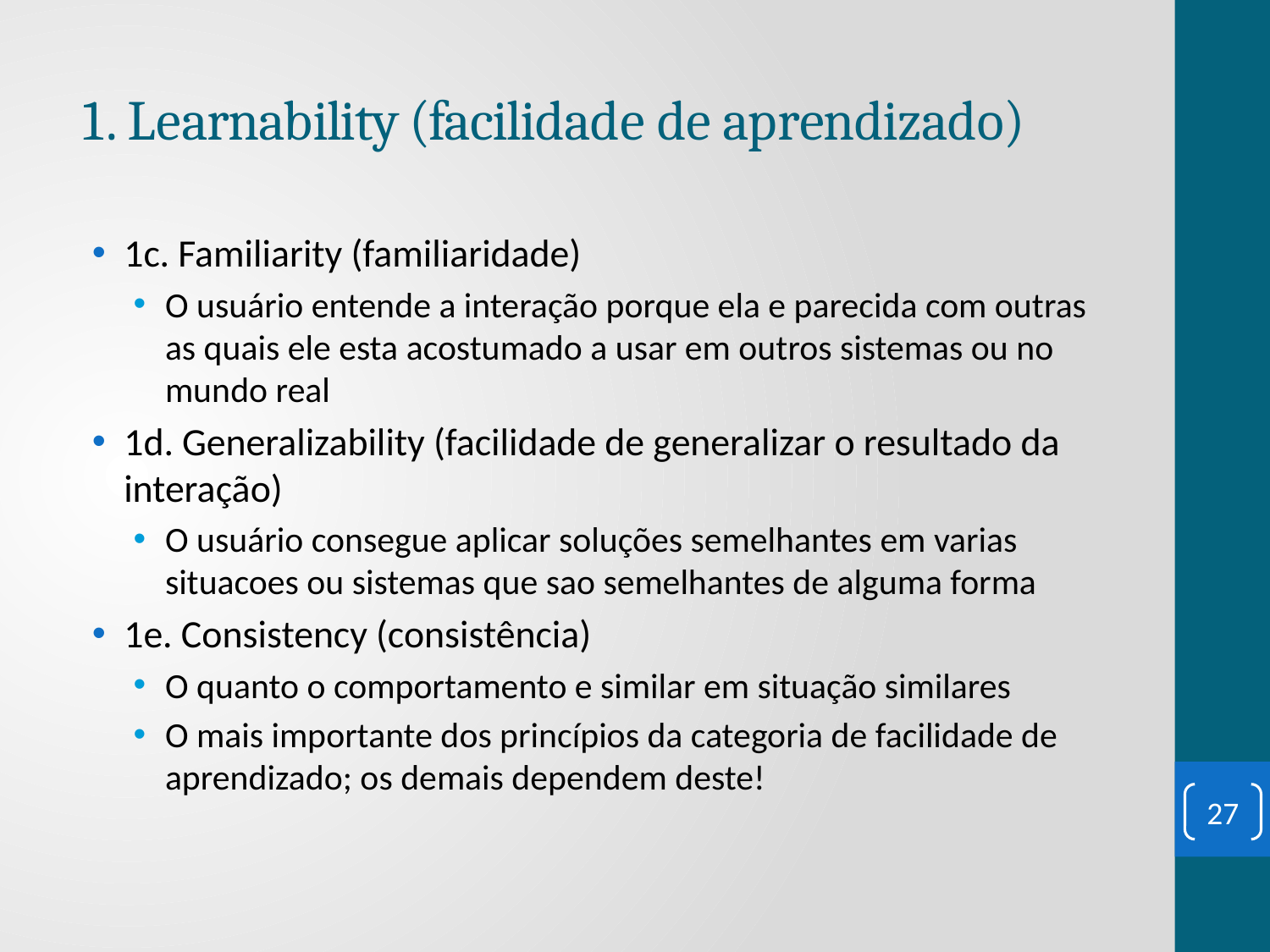

# 1. Learnability (facilidade de aprendizado)
1c. Familiarity (familiaridade)
O usuário entende a interação porque ela e parecida com outras as quais ele esta acostumado a usar em outros sistemas ou no mundo real
1d. Generalizability (facilidade de generalizar o resultado da interação)
O usuário consegue aplicar soluções semelhantes em varias situacoes ou sistemas que sao semelhantes de alguma forma
1e. Consistency (consistência)
O quanto o comportamento e similar em situação similares
O mais importante dos princípios da categoria de facilidade de aprendizado; os demais dependem deste!
27